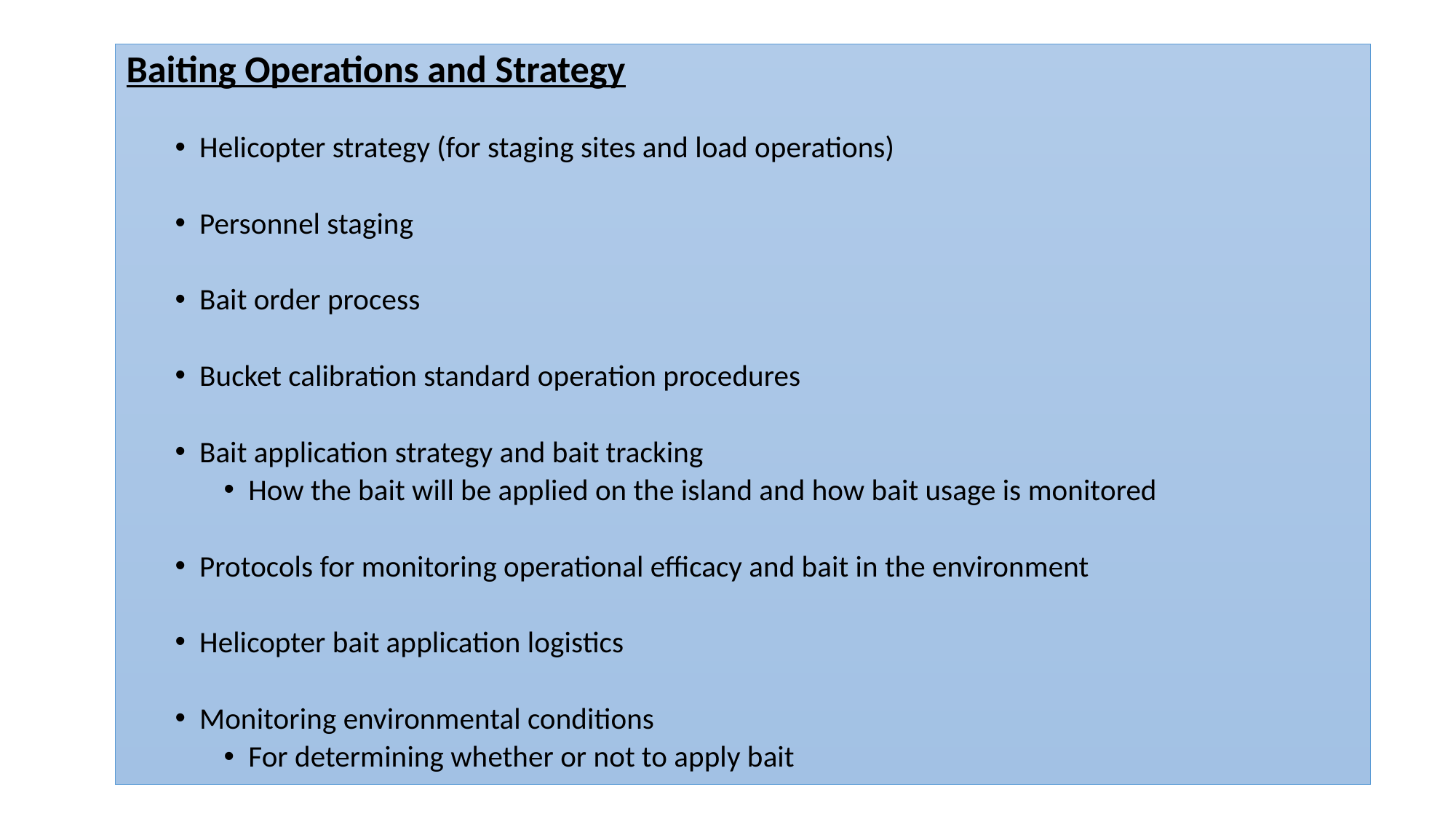

Baiting Operations and Strategy

Helicopter strategy (for staging sites and load operations)

Personnel staging

Bait order process

Bucket calibration standard operation procedures

Bait application strategy and bait tracking
How the bait will be applied on the island and how bait usage is monitored

Protocols for monitoring operational efficacy and bait in the environment

Helicopter bait application logistics

Monitoring environmental conditions
For determining whether or not to apply bait